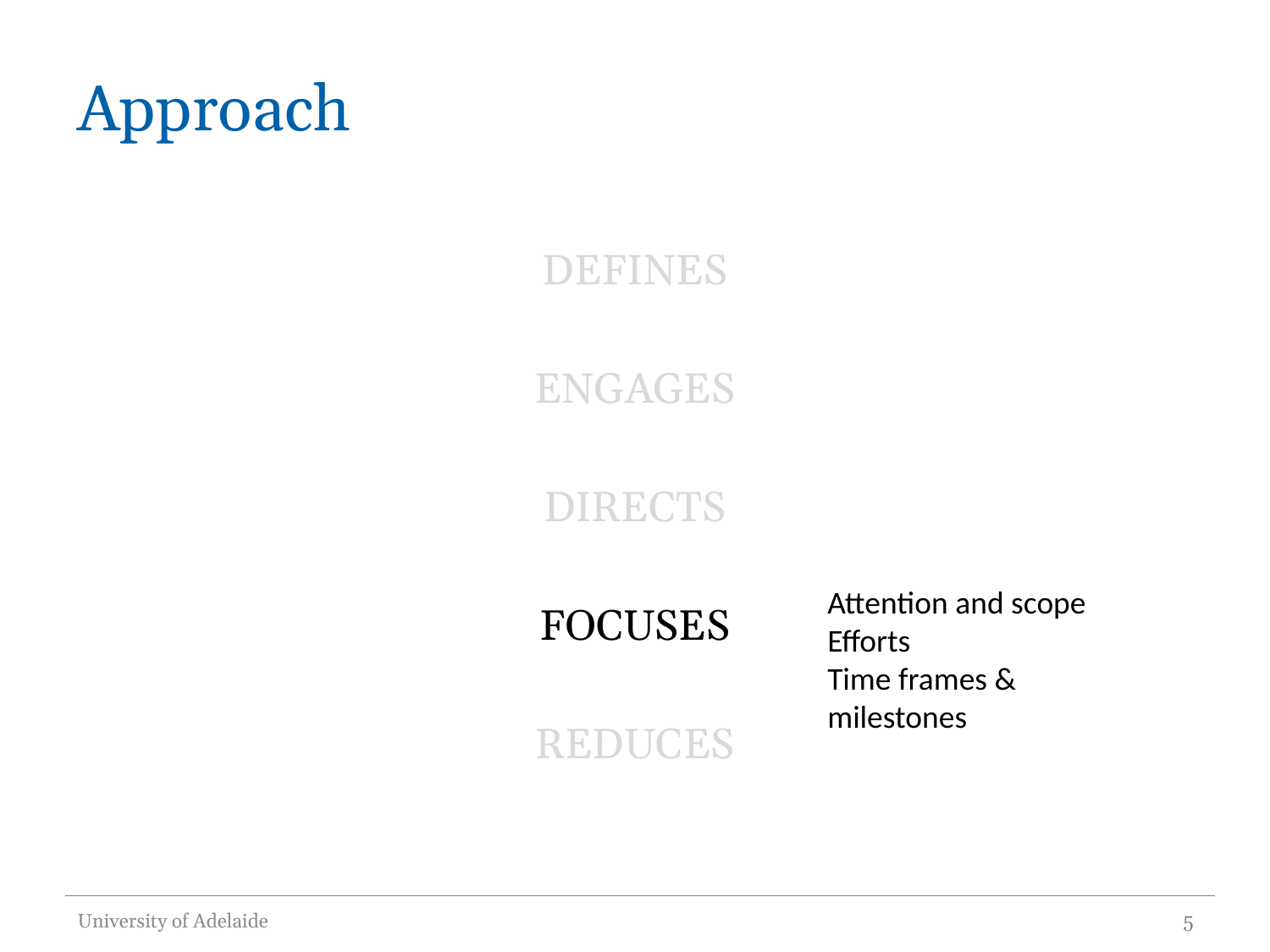

# Approach
DEFINES

ENGAGES

DIRECTS

FOCUSES

REDUCES
Attention and scope
Efforts
Time frames & milestones
University of Adelaide
5